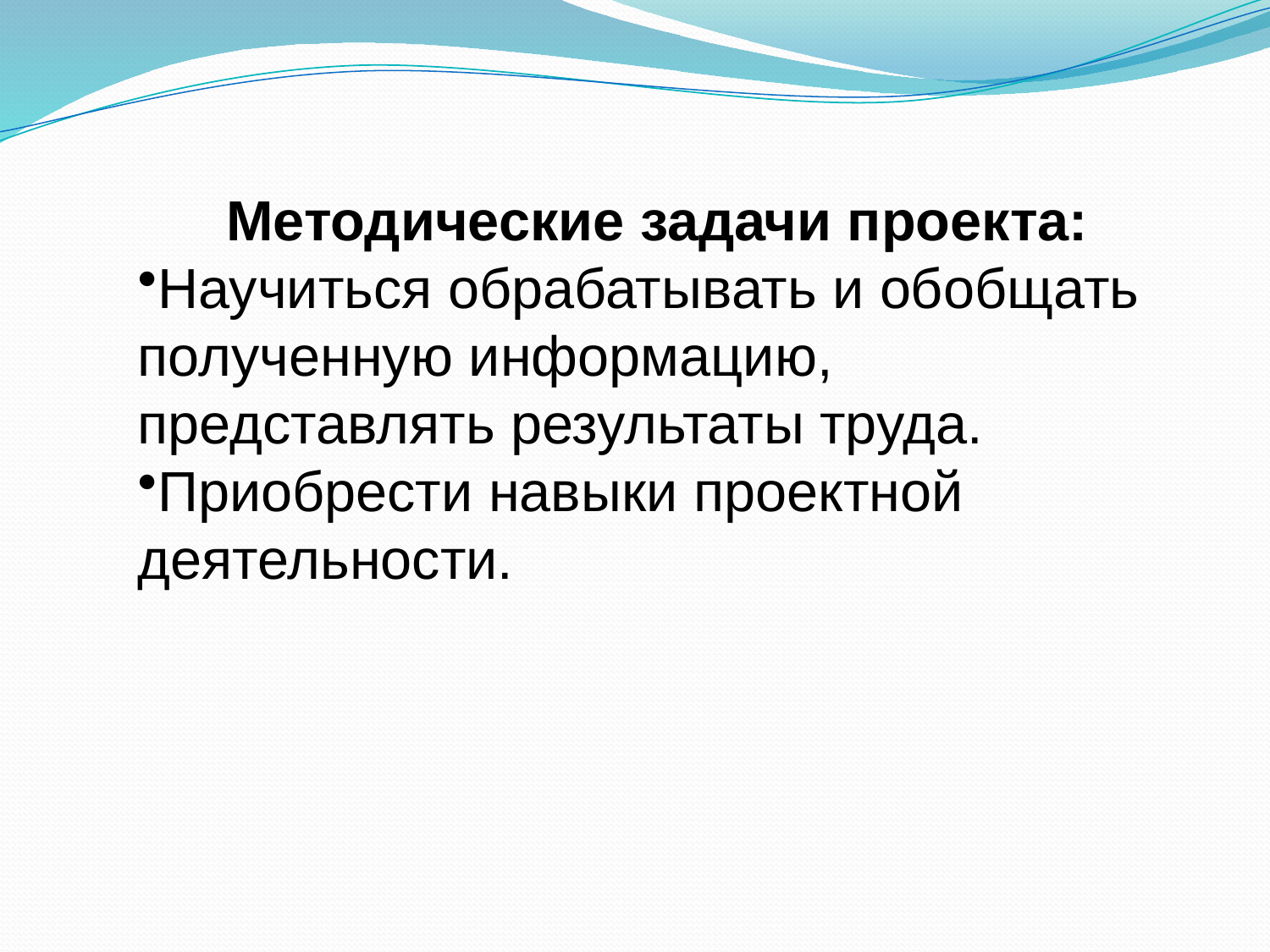

Методические задачи проекта:
Научиться обрабатывать и обобщать  полученную информацию, представлять результаты труда.
Приобрести навыки проектной деятельности.